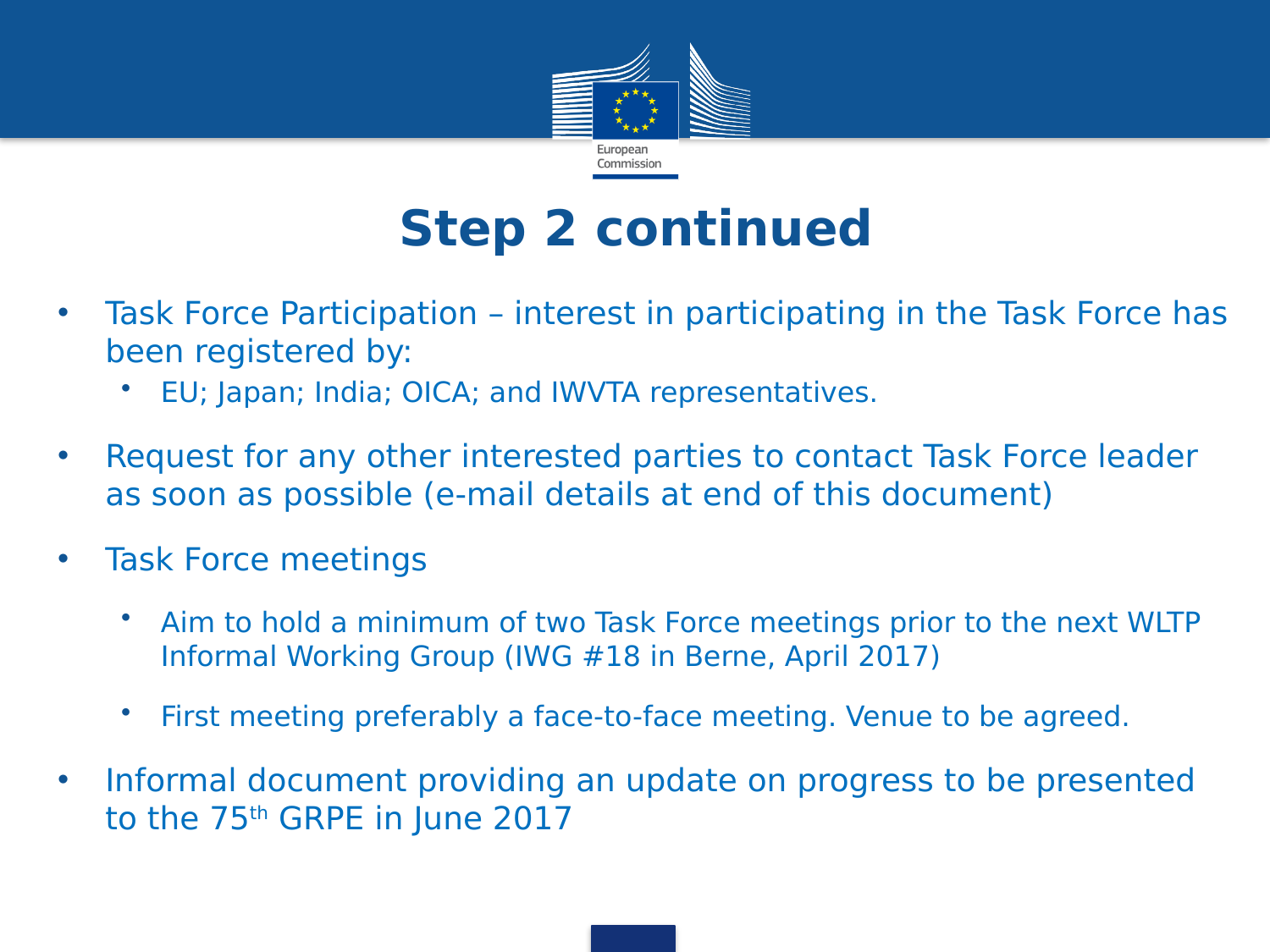

# Step 2 continued
Task Force Participation – interest in participating in the Task Force has been registered by:
EU; Japan; India; OICA; and IWVTA representatives.
Request for any other interested parties to contact Task Force leader as soon as possible (e-mail details at end of this document)
Task Force meetings
Aim to hold a minimum of two Task Force meetings prior to the next WLTP Informal Working Group (IWG #18 in Berne, April 2017)
First meeting preferably a face-to-face meeting. Venue to be agreed.
Informal document providing an update on progress to be presented to the 75th GRPE in June 2017